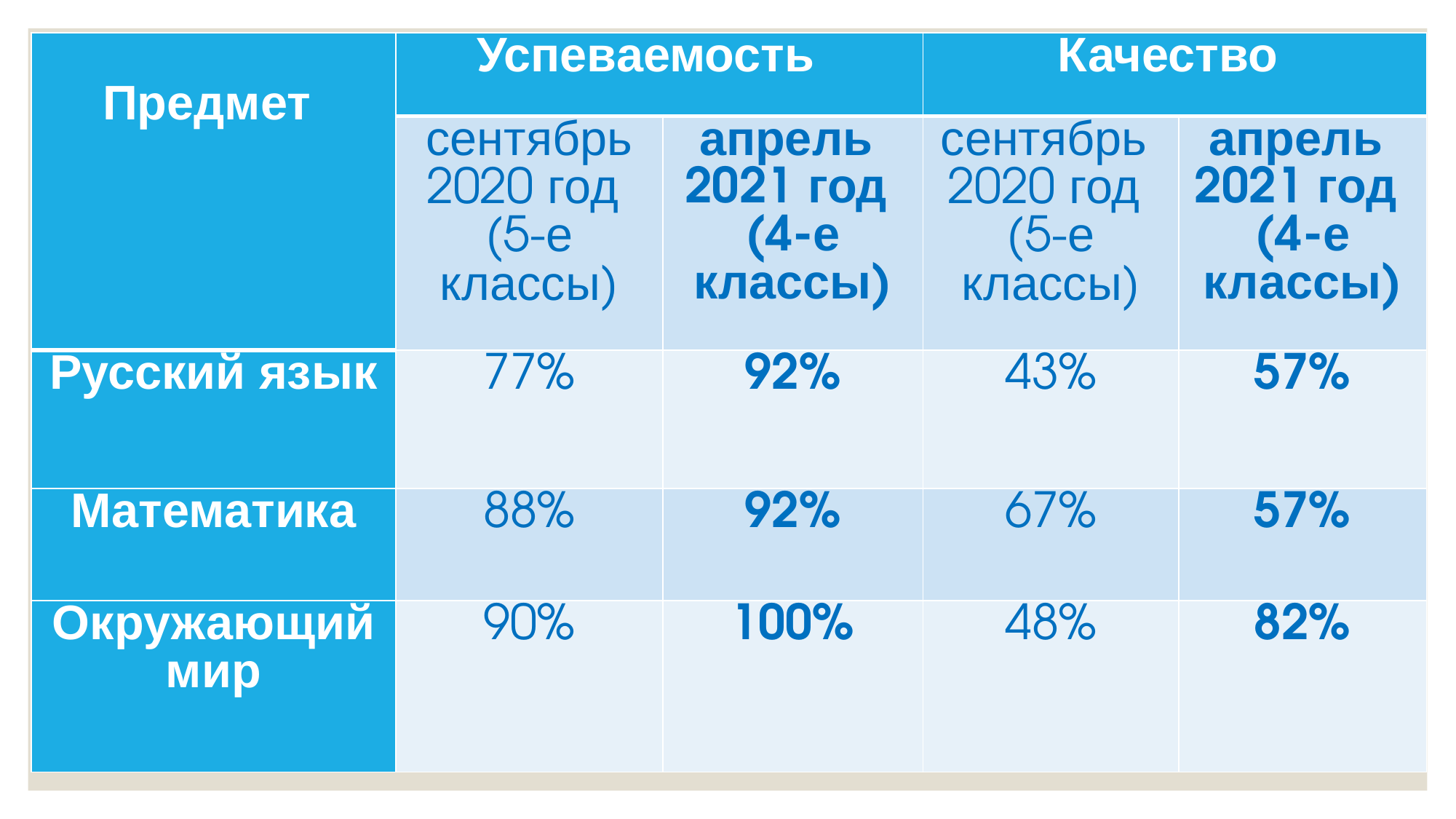

| Предмет | Успеваемость |  | Качество |  |
| --- | --- | --- | --- | --- |
|  | сентябрь 2020 год (5-е классы) | апрель 2021 год (4-е классы) | сентябрь 2020 год (5-е классы) | апрель 2021 год (4-е классы) |
| Русский язык | 77% | 92% | 43% | 57% |
| Математика | 88% | 92% | 67% | 57% |
| Окружающий мир | 90% | 100% | 48% | 82% |